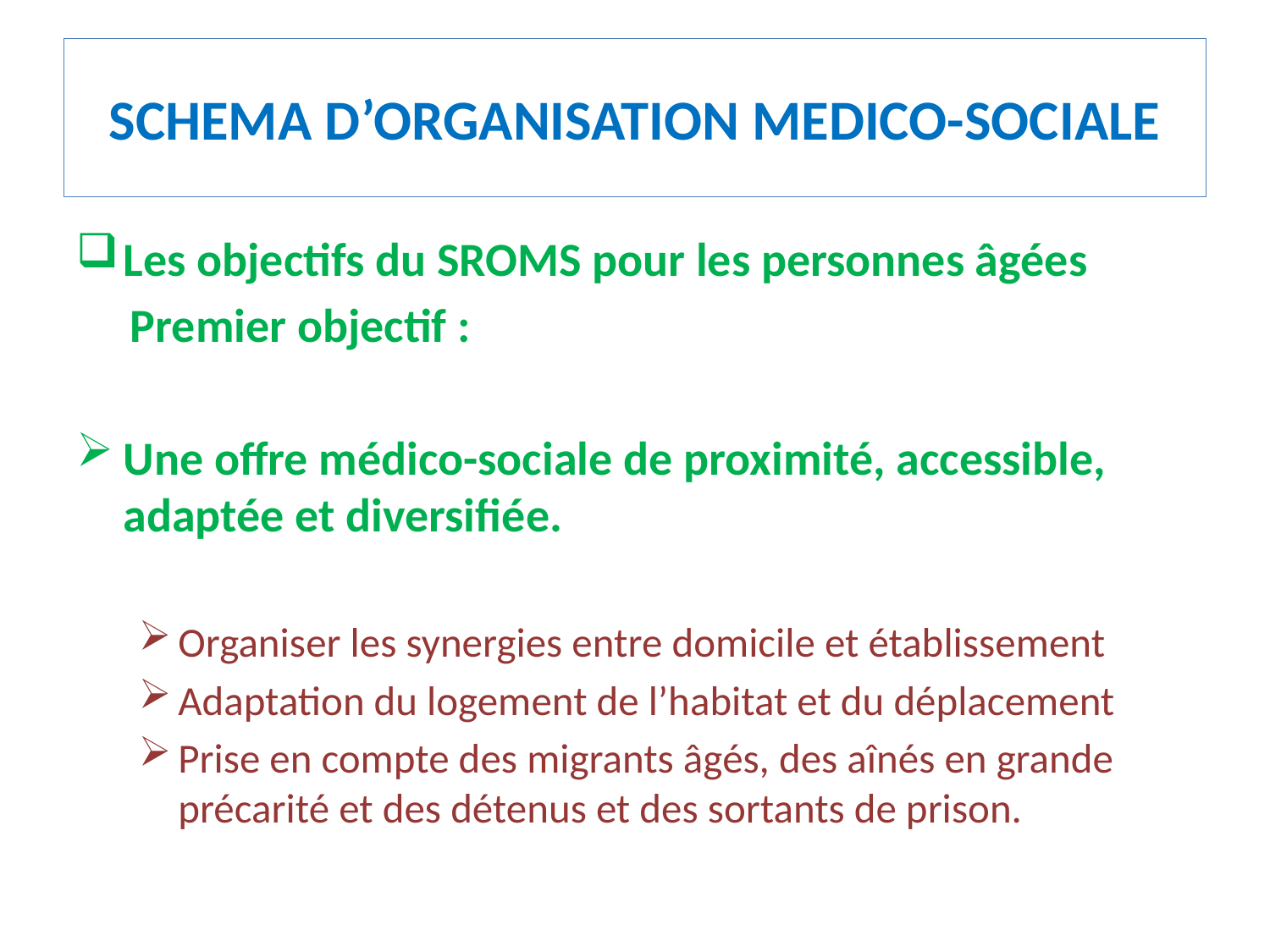

# SCHEMA D’ORGANISATION MEDICO-SOCIALE
Les objectifs du SROMS pour les personnes âgées
     Premier objectif :

Une offre médico-sociale de proximité, accessible, adaptée et diversifiée.

Organiser les synergies entre domicile et établissement
Adaptation du logement de l’habitat et du déplacement
Prise en compte des migrants âgés, des aînés en grande précarité et des détenus et des sortants de prison.